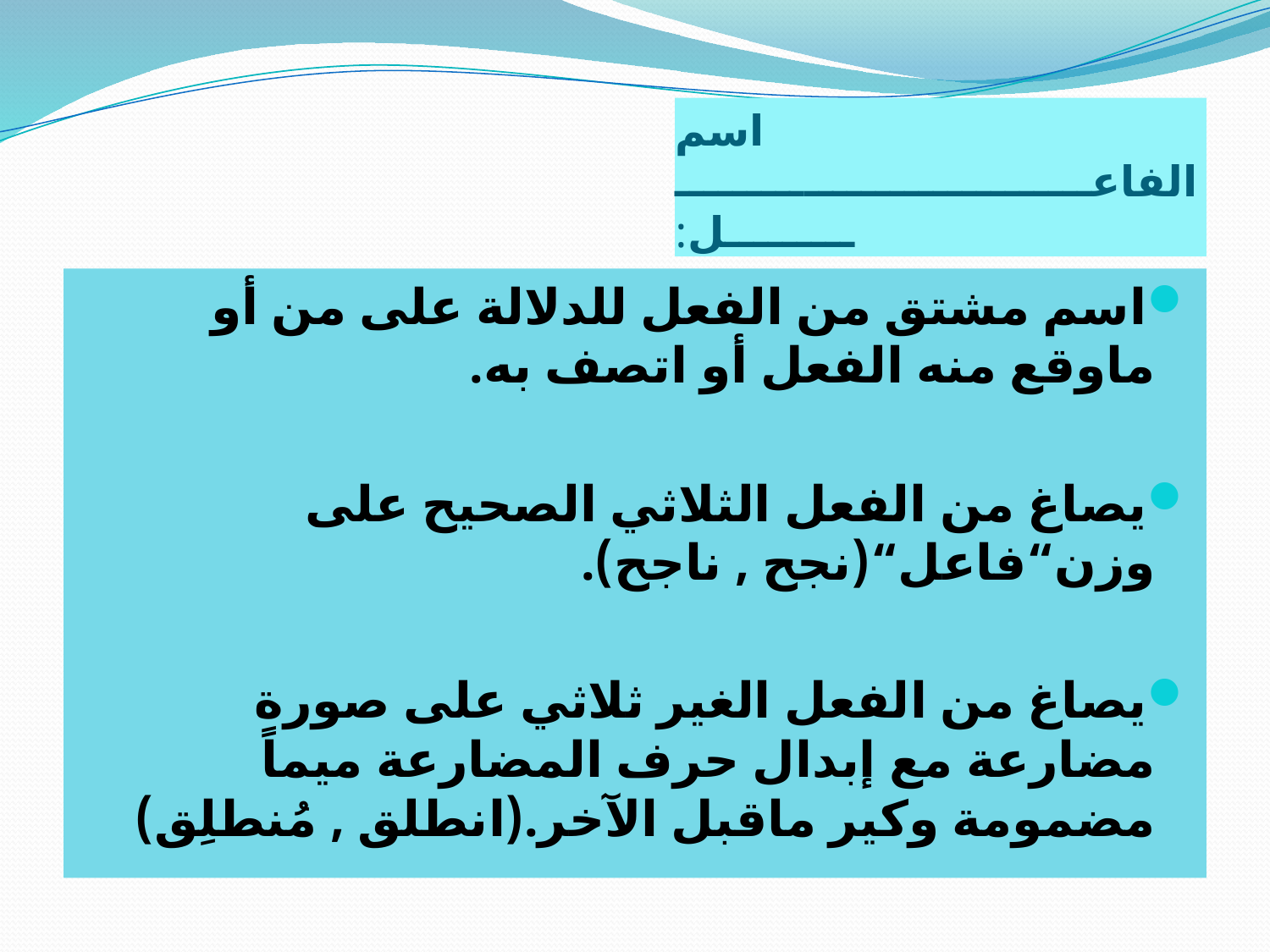

# اسم الفاعــــــــــــــــــــــــــــــــــــــل:
اسم مشتق من الفعل للدلالة على من أو ماوقع منه الفعل أو اتصف به.

يصاغ من الفعل الثلاثي الصحيح على وزن“فاعل“(نجح , ناجح).

يصاغ من الفعل الغير ثلاثي على صورة مضارعة مع إبدال حرف المضارعة ميماً مضمومة وكير ماقبل الآخر.(انطلق , مُنطلِق)